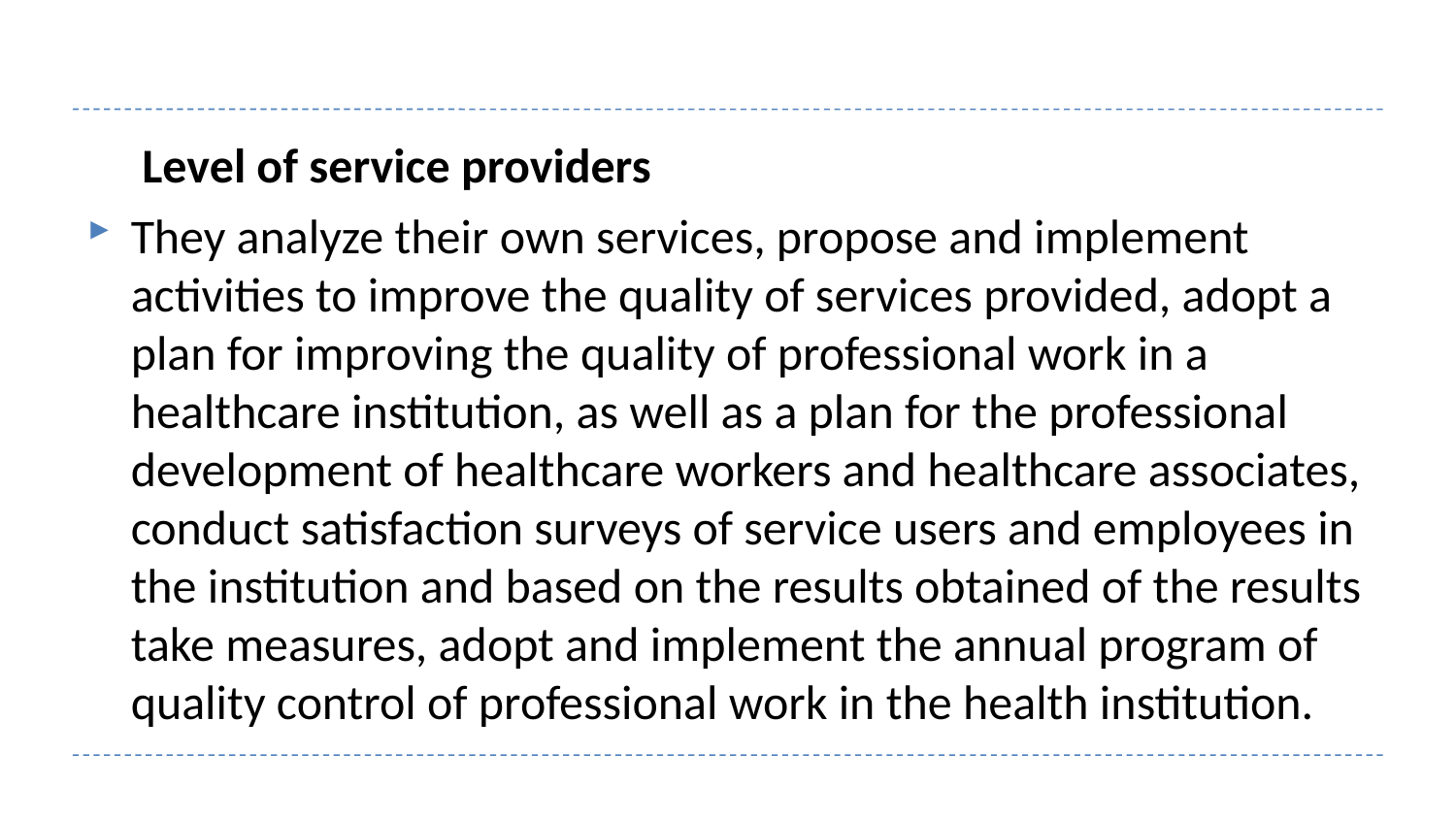

#
     Level of service providers
They analyze their own services, propose and implement activities to improve the quality of services provided, adopt a plan for improving the quality of professional work in a healthcare institution, as well as a plan for the professional development of healthcare workers and healthcare associates, conduct satisfaction surveys of service users and employees in the institution and based on the results obtained of the results take measures, adopt and implement the annual program of quality control of professional work in the health institution.